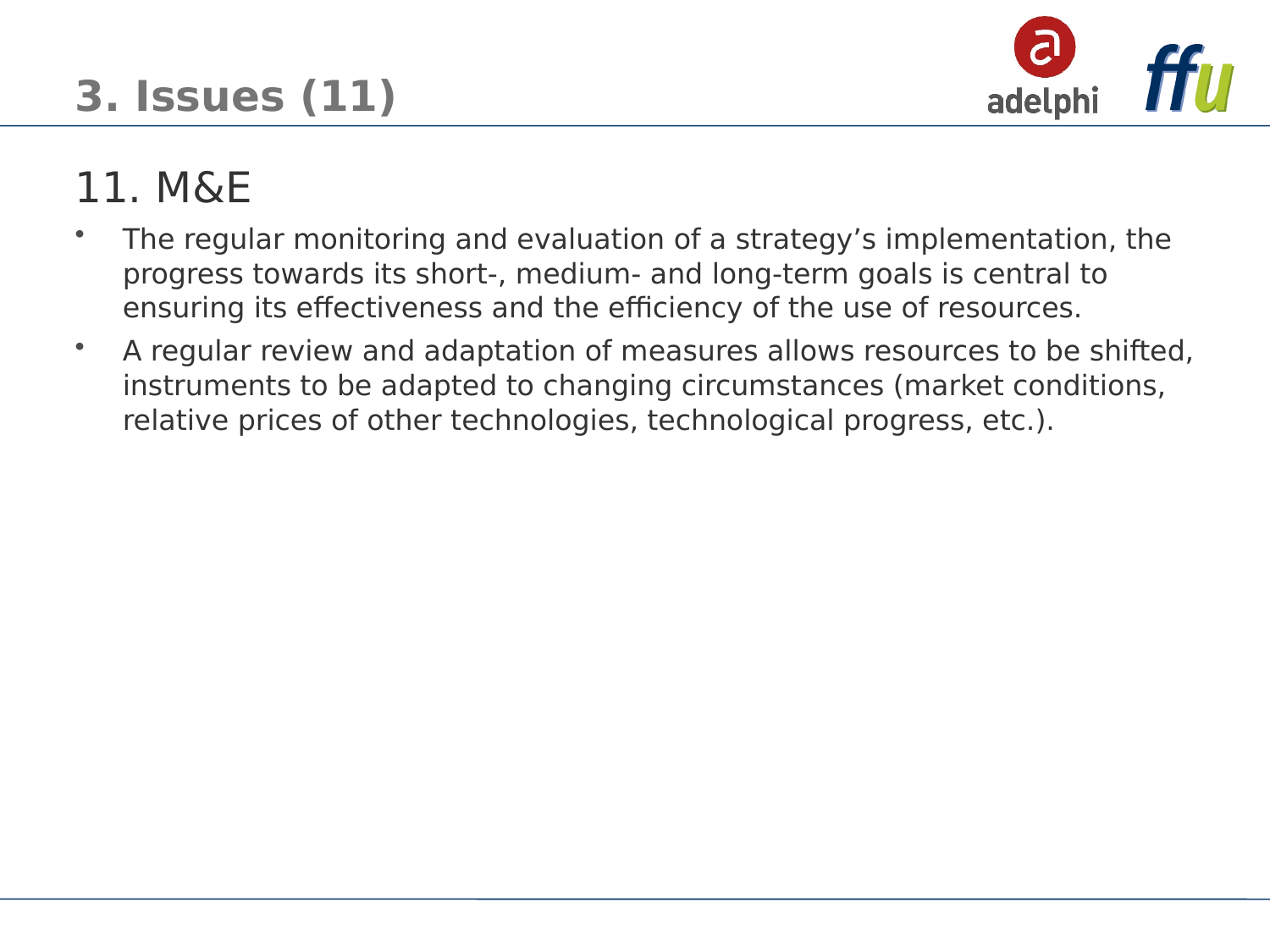

# 3. Issues (11)
11. M&E
The regular monitoring and evaluation of a strategy’s implementation, the progress towards its short-, medium- and long-term goals is central to ensuring its effectiveness and the efficiency of the use of resources.
A regular review and adaptation of measures allows resources to be shifted, instruments to be adapted to changing circumstances (market conditions, relative prices of other technologies, technological progress, etc.).